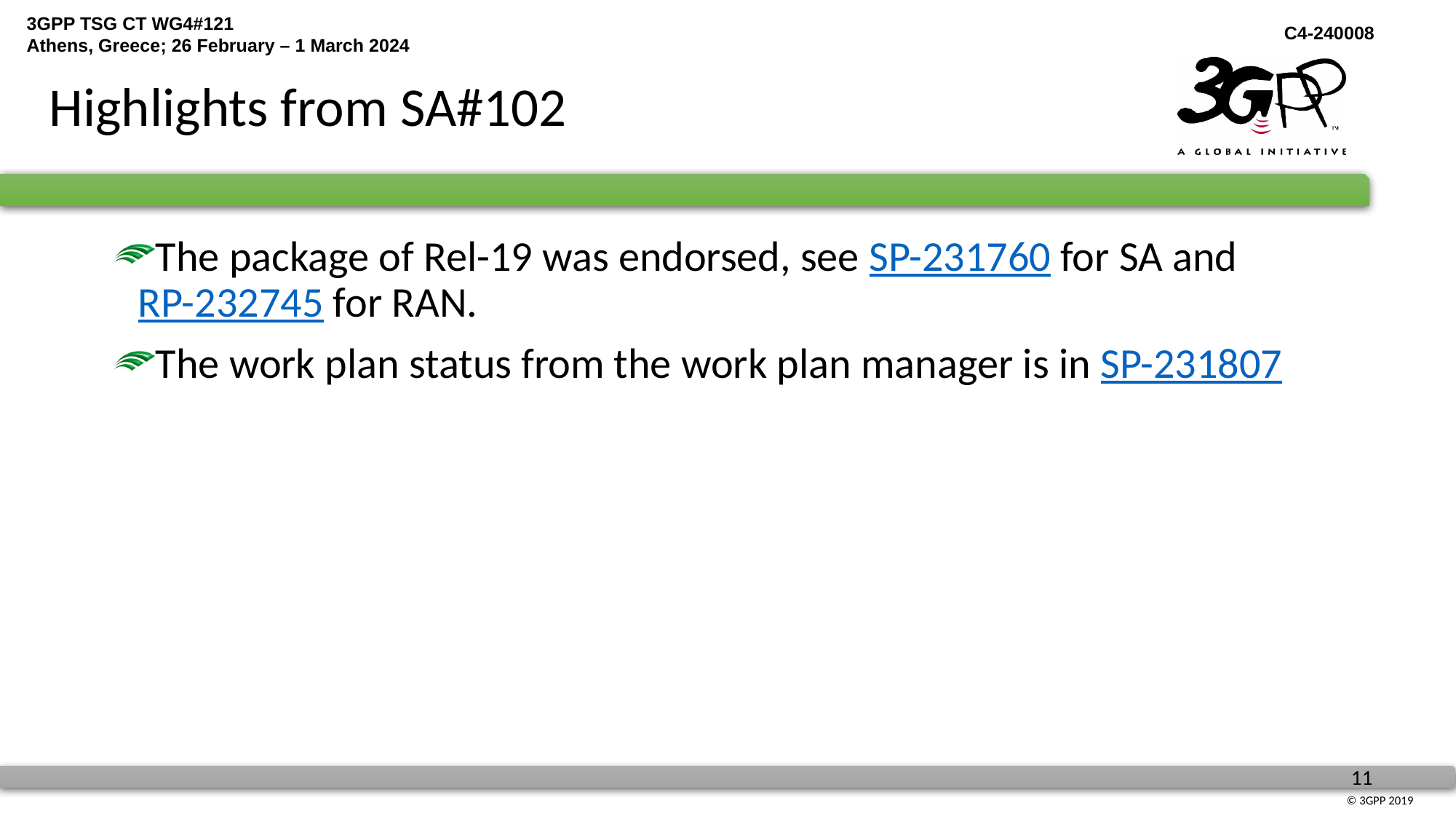

# Highlights from SA#102
The package of Rel-19 was endorsed, see SP-231760 for SA and RP-232745 for RAN.
The work plan status from the work plan manager is in SP-231807